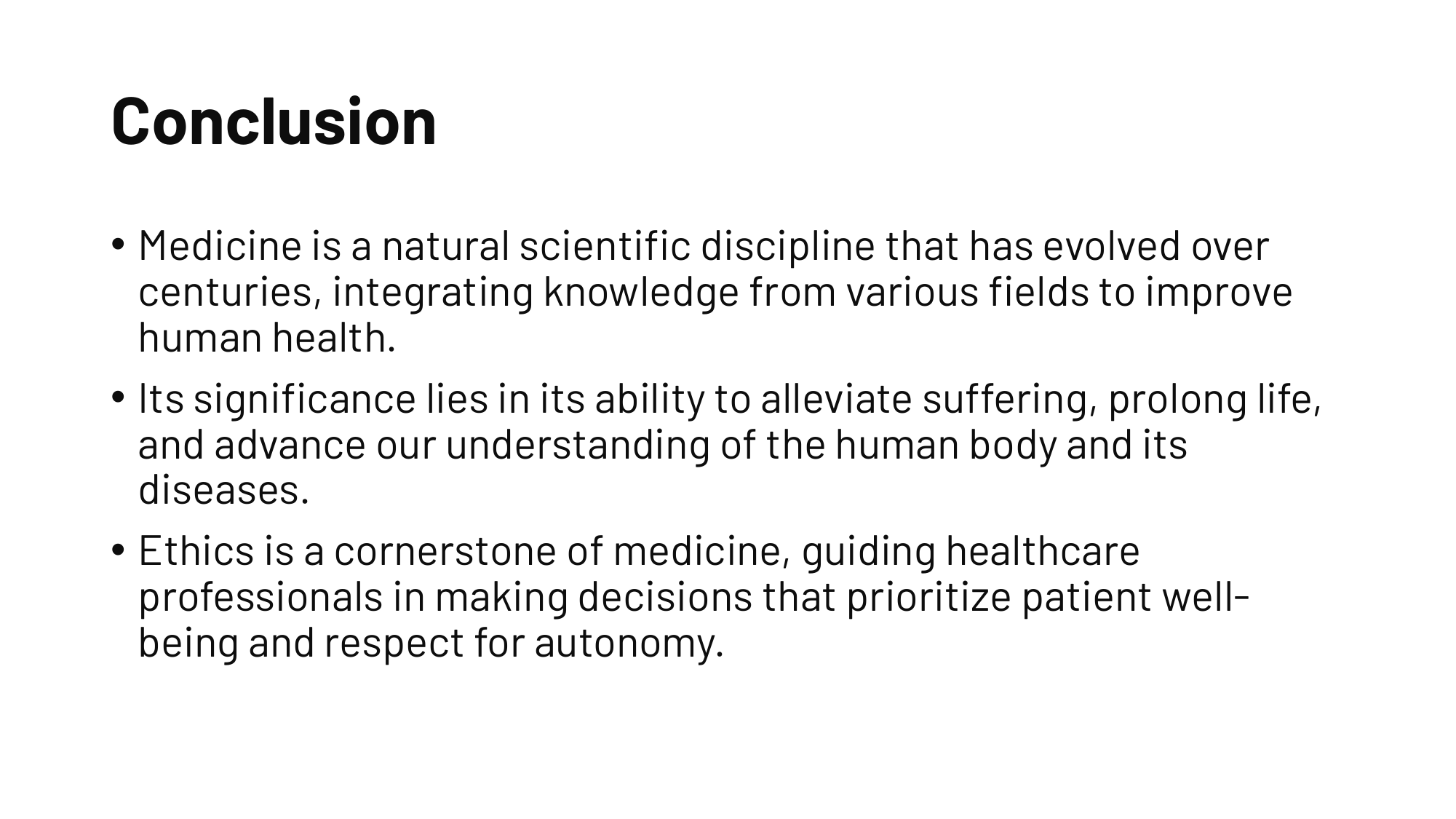

# Conclusion
Medicine is a natural scientific discipline that has evolved over centuries, integrating knowledge from various fields to improve human health.
Its significance lies in its ability to alleviate suffering, prolong life, and advance our understanding of the human body and its diseases.
Ethics is a cornerstone of medicine, guiding healthcare professionals in making decisions that prioritize patient well-being and respect for autonomy.